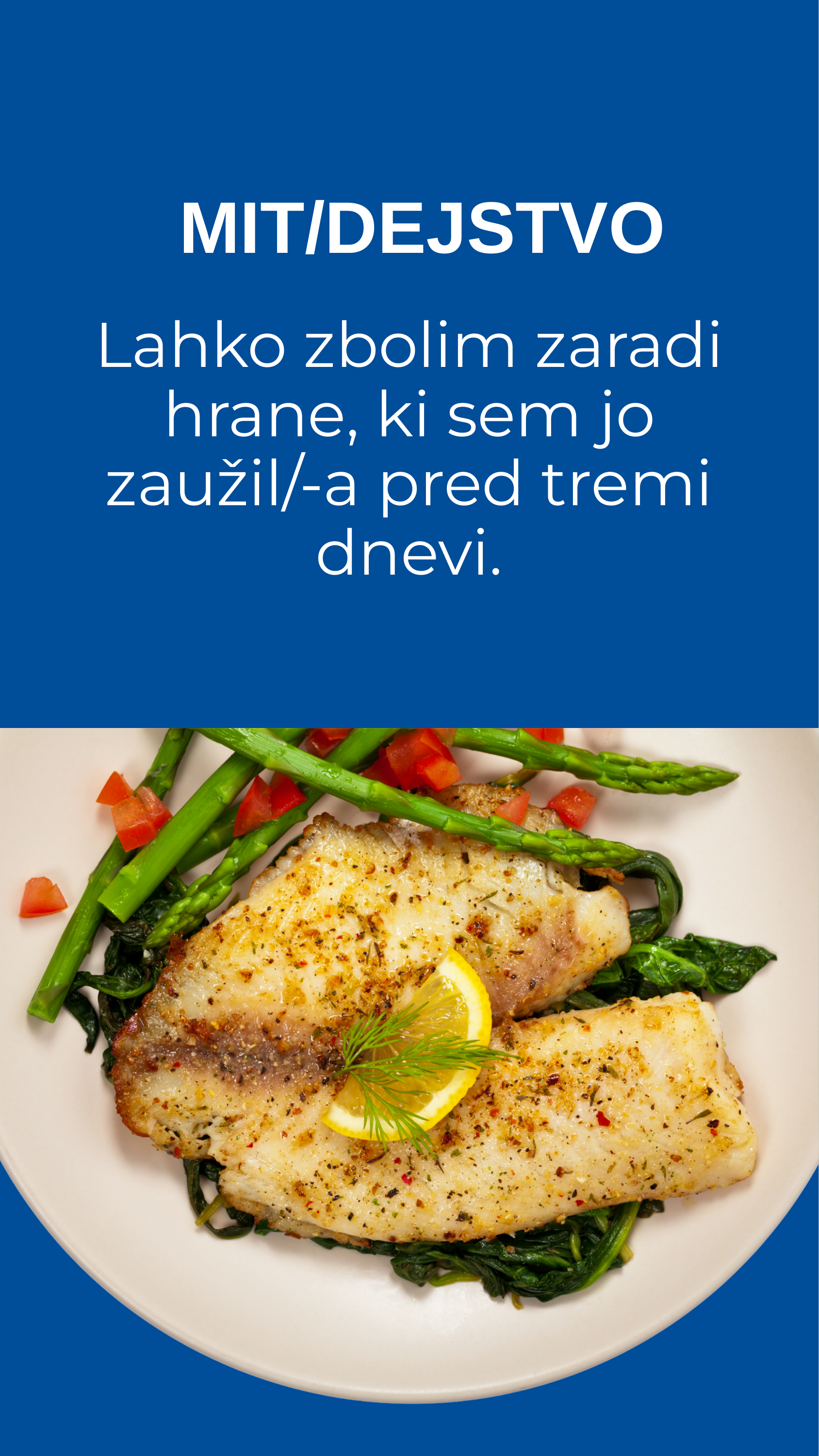

MIT/DEJSTVO
Lahko zbolim zaradi hrane, ki sem jo zaužil/-a pred tremi dnevi.